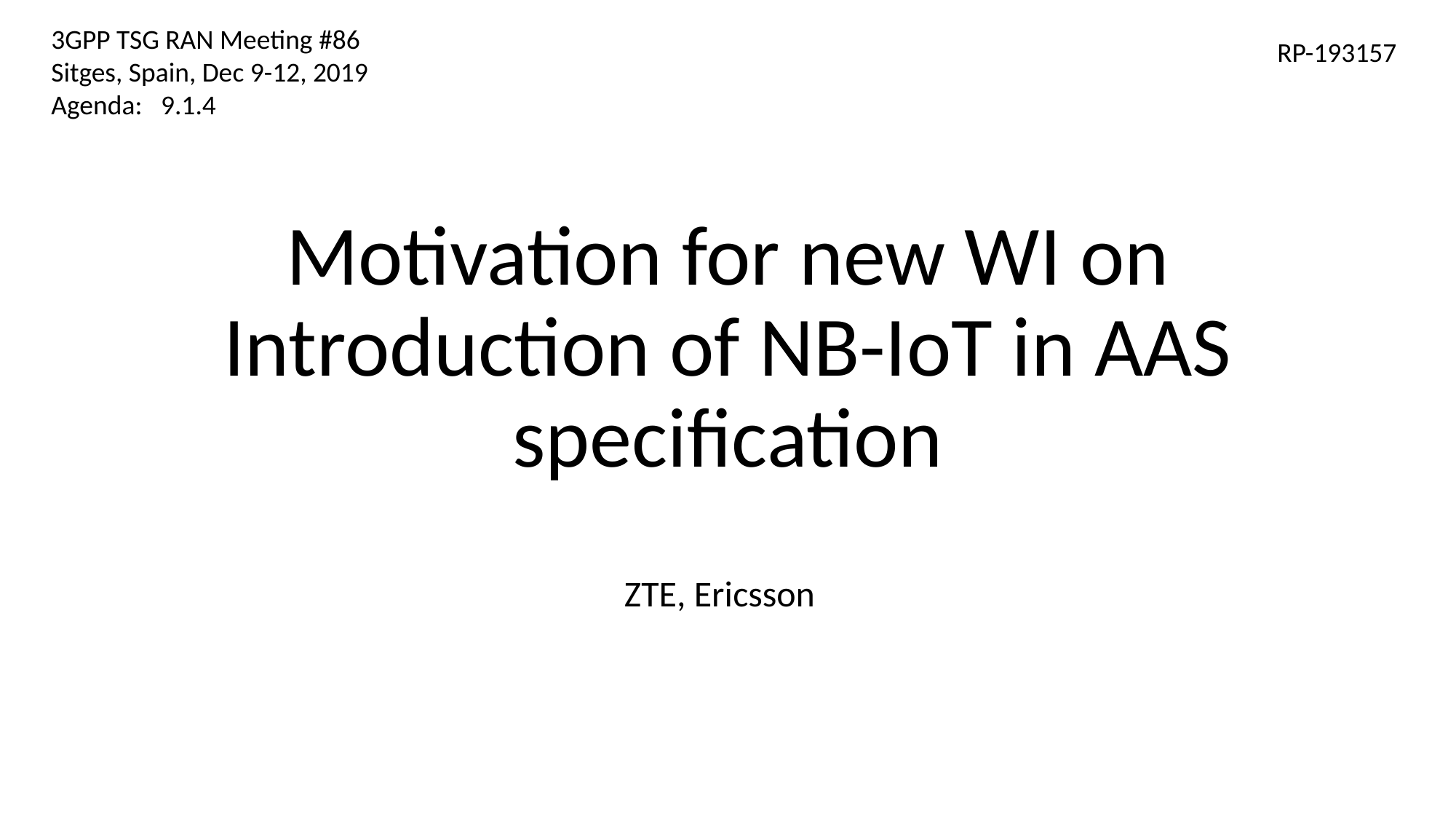

3GPP TSG RAN Meeting #86
Sitges, Spain, Dec 9-12, 2019
Agenda:   9.1.4
RP-193157
# Motivation for new WI on Introduction of NB-IoT in AAS specification
ZTE, Ericsson